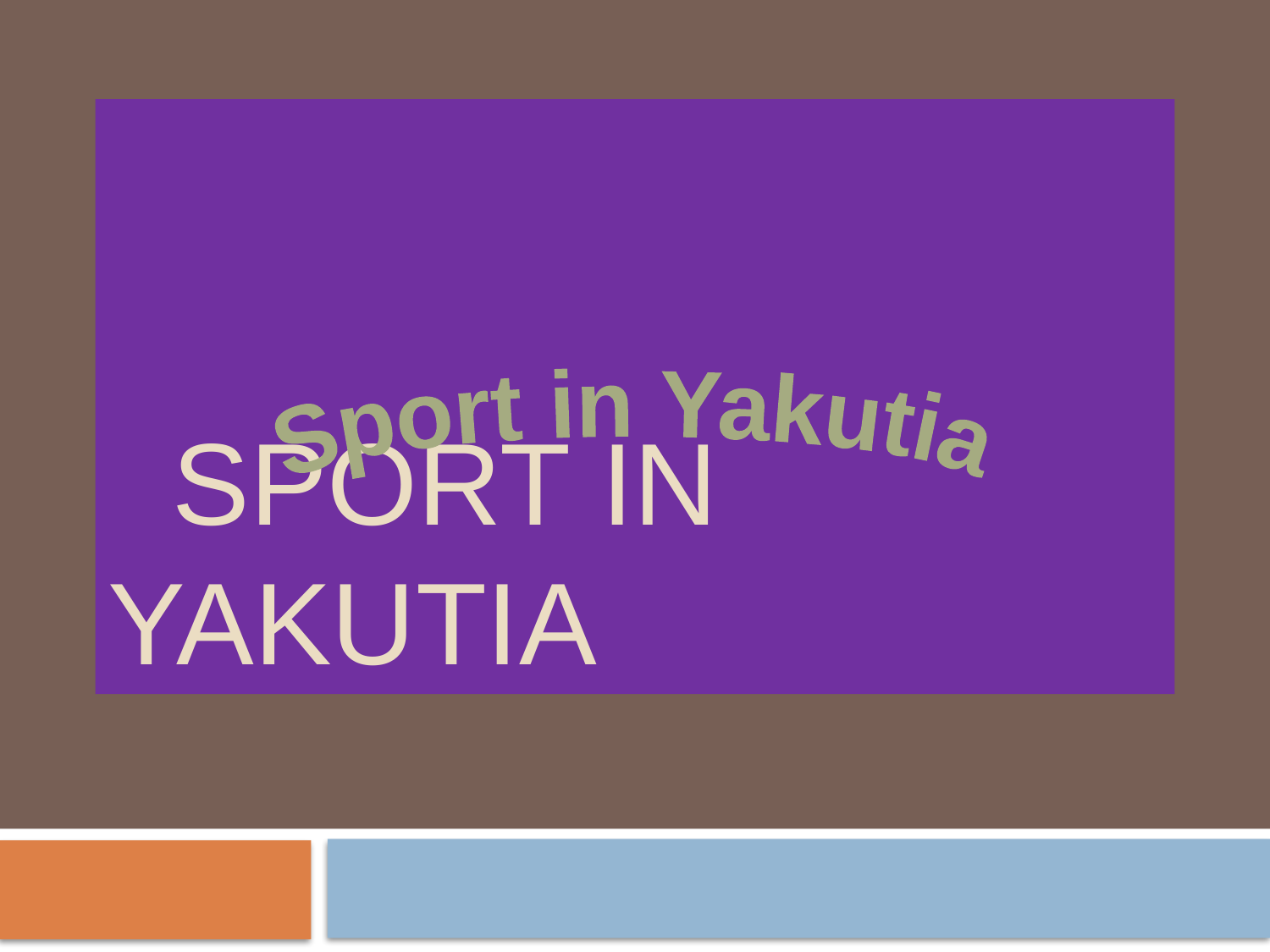

# Sport in Yakutia
Sport in Yakutia